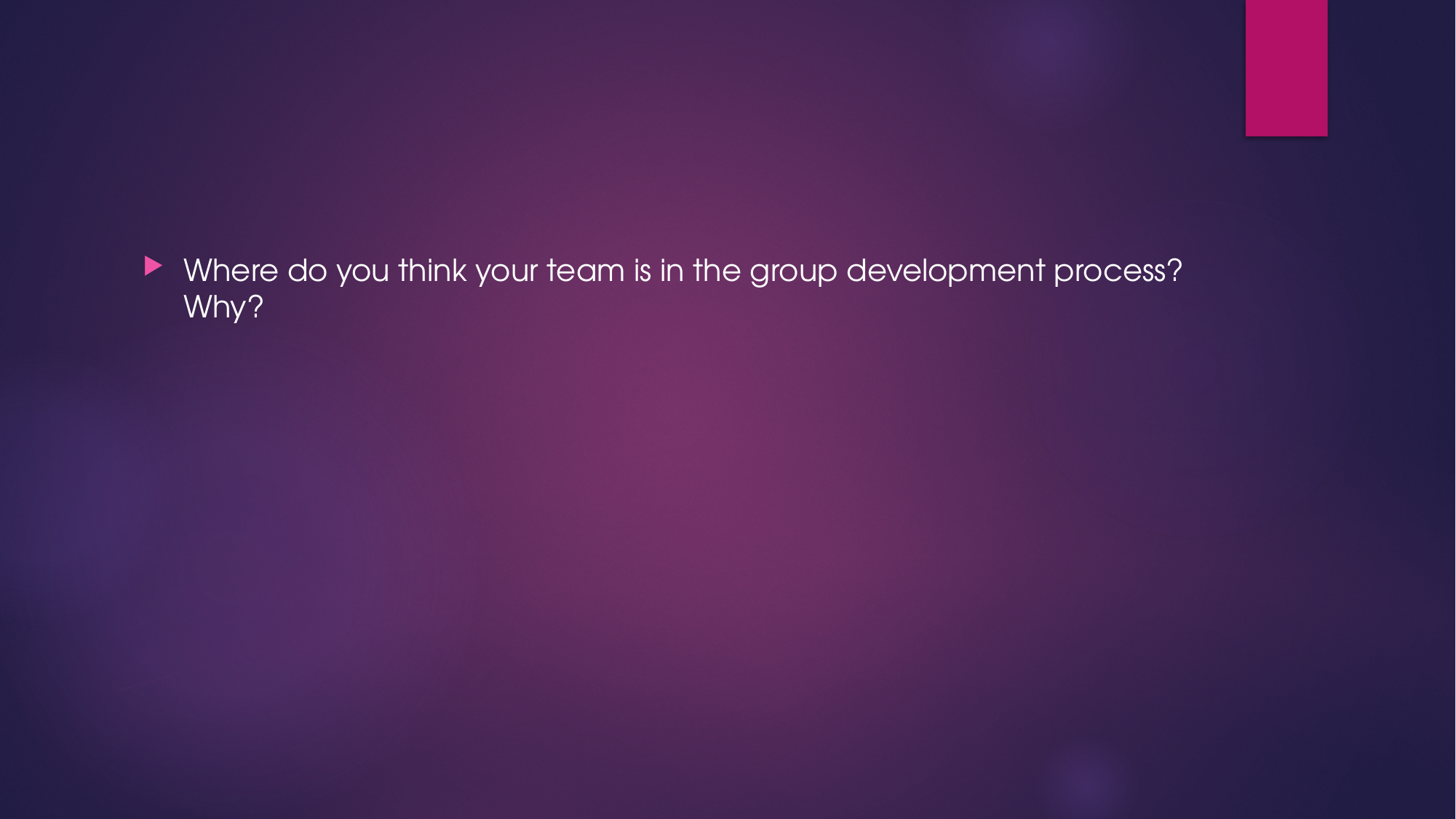

#
Where do you think your team is in the group development process? Why?